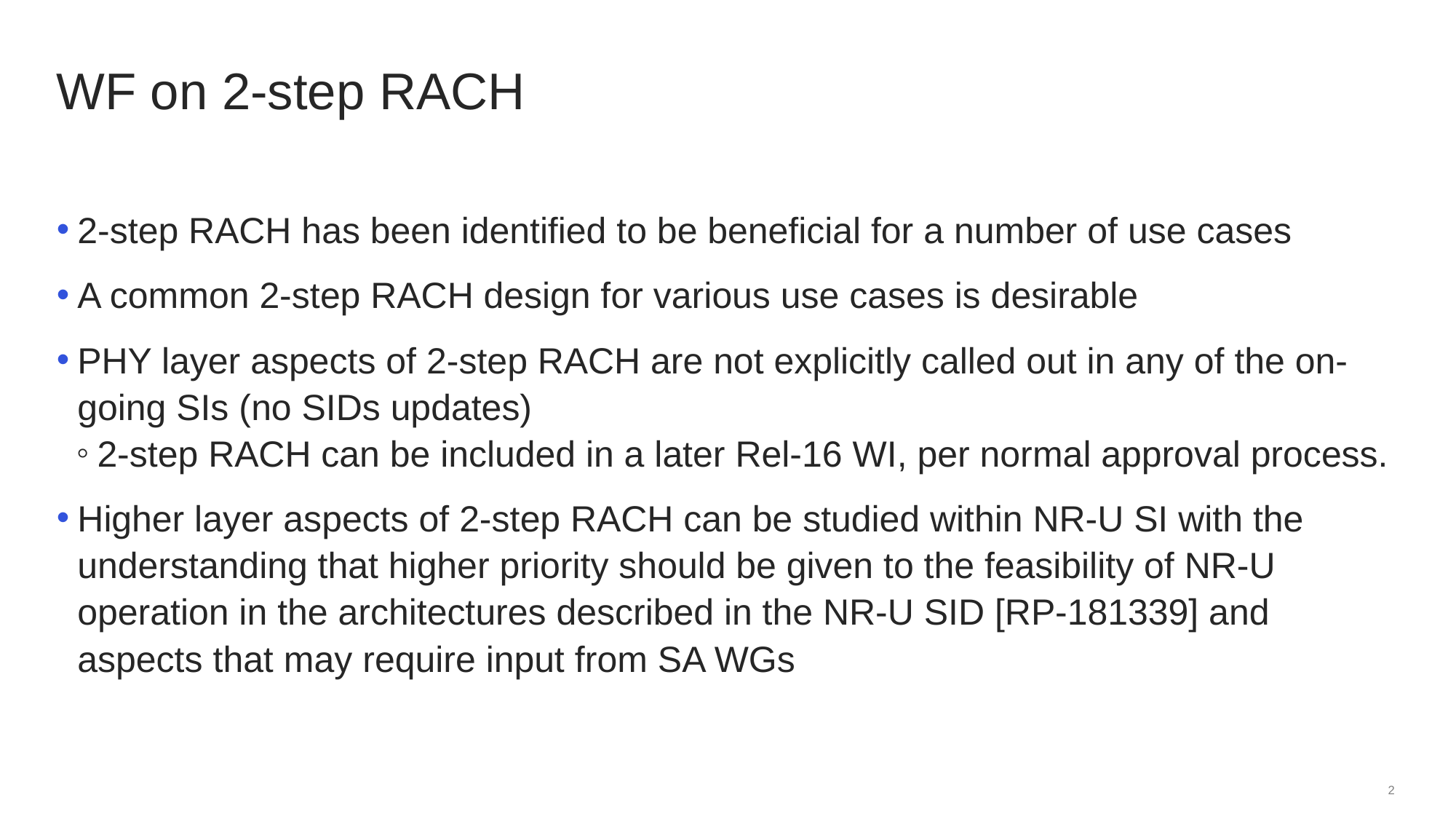

# WF on 2-step RACH
2-step RACH has been identified to be beneficial for a number of use cases
A common 2-step RACH design for various use cases is desirable
PHY layer aspects of 2-step RACH are not explicitly called out in any of the on-going SIs (no SIDs updates)
2-step RACH can be included in a later Rel-16 WI, per normal approval process.
Higher layer aspects of 2-step RACH can be studied within NR-U SI with the understanding that higher priority should be given to the feasibility of NR-U operation in the architectures described in the NR-U SID [RP-181339] and aspects that may require input from SA WGs